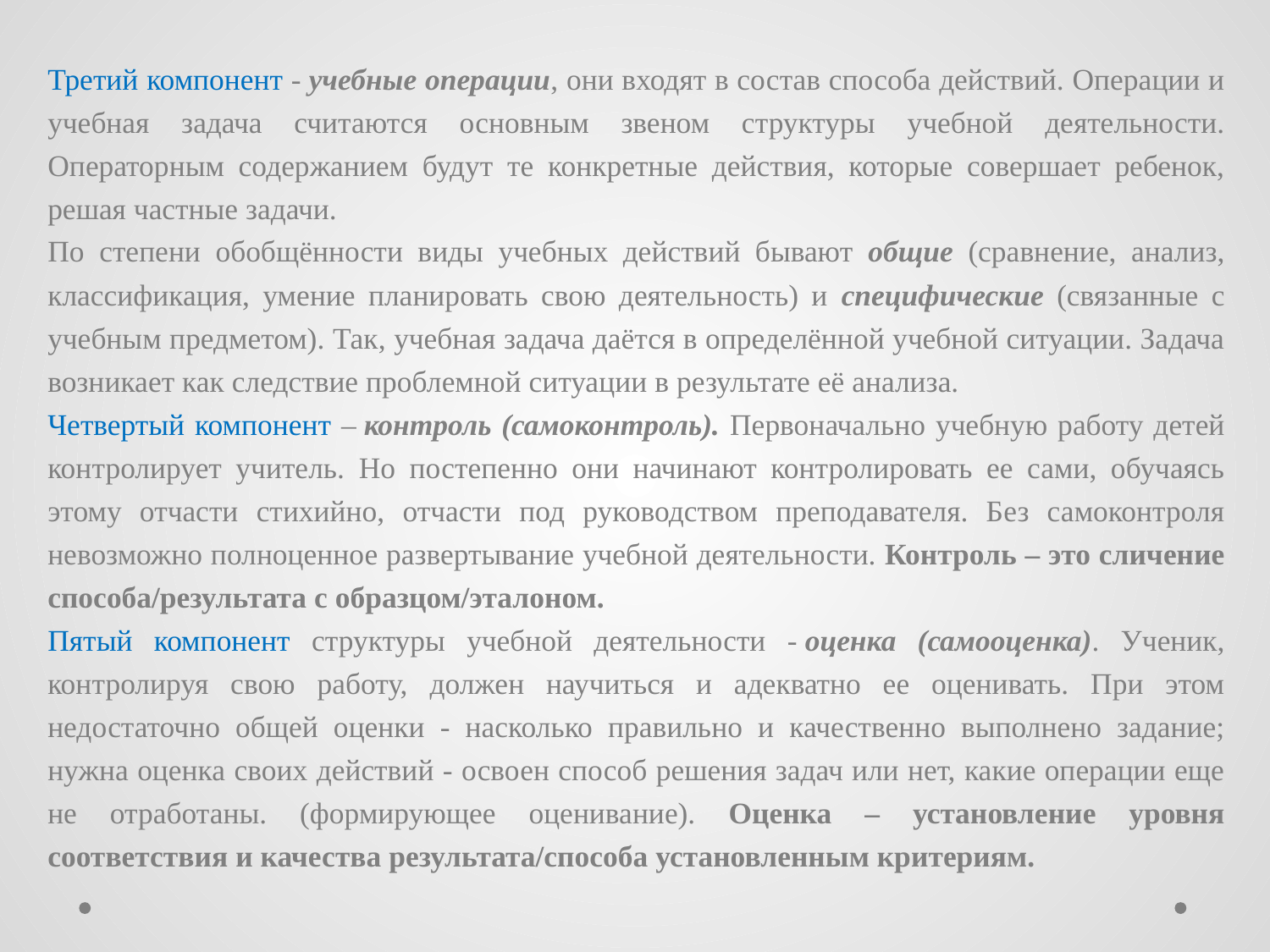

#
Третий компонент - учебные операции, они входят в состав способа действий. Операции и учебная задача считаются основным звеном структуры учебной деятельности. Операторным содержанием будут те конкретные действия, которые совершает ребенок, решая частные задачи.
По степени обобщённости виды учебных действий бывают общие (сравнение, анализ, классификация, умение планировать свою деятельность) и специфические (связанные с учебным предметом). Так, учебная задача даётся в определённой учебной ситуации. Задача возникает как следствие проблемной ситуации в результате её анализа.
Четвертый компонент – контроль (самоконтроль). Первоначально учебную работу детей контролирует учитель. Но постепенно они начинают контролировать ее сами, обучаясь этому отчасти стихийно, отчасти под руководством преподавателя. Без самоконтроля невозможно полноценное развертывание учебной деятельности. Контроль – это сличение способа/результата с образцом/эталоном.
Пятый компонент структуры учебной деятельности - оценка (самооценка). Ученик, контролируя свою работу, должен научиться и адекватно ее оценивать. При этом недостаточно общей оценки - насколько правильно и качественно выполнено задание; нужна оценка своих действий - освоен способ решения задач или нет, какие операции еще не отработаны. (формирующее оценивание). Оценка – установление уровня соответствия и качества результата/способа установленным критериям.